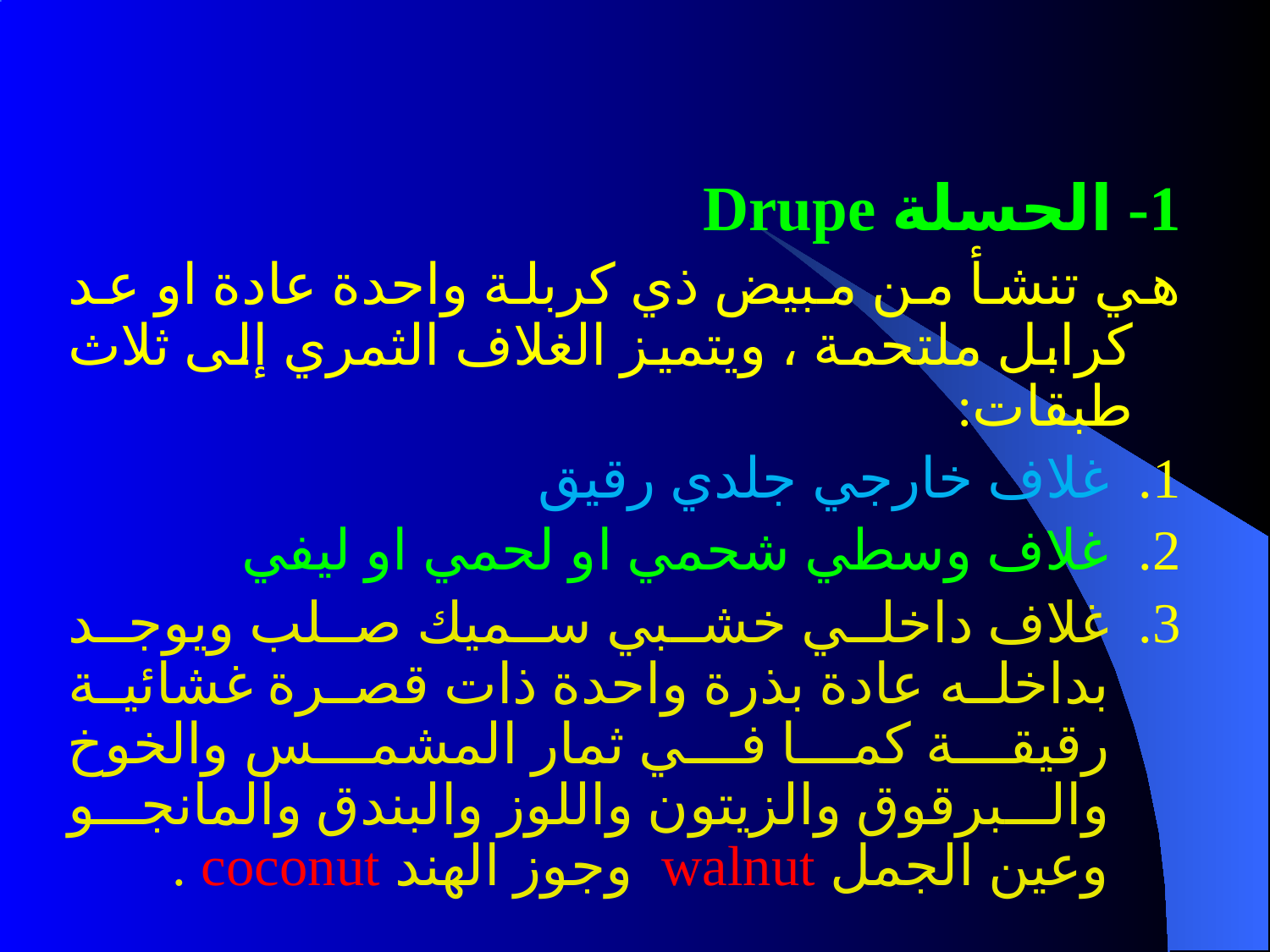

1- الحسلة Drupe
هي تنشأ من مبيض ذي كربلة واحدة عادة او عد كرابل ملتحمة ، ويتميز الغلاف الثمري إلى ثلاث طبقات:
غلاف خارجي جلدي رقيق
غلاف وسطي شحمي او لحمي او ليفي
غلاف داخلي خشبي سميك صلب ويوجد بداخله عادة بذرة واحدة ذات قصرة غشائية رقيقة كما في ثمار المشمس والخوخ والبرقوق والزيتون واللوز والبندق والمانجو وعين الجمل walnut  وجوز الهند coconut .